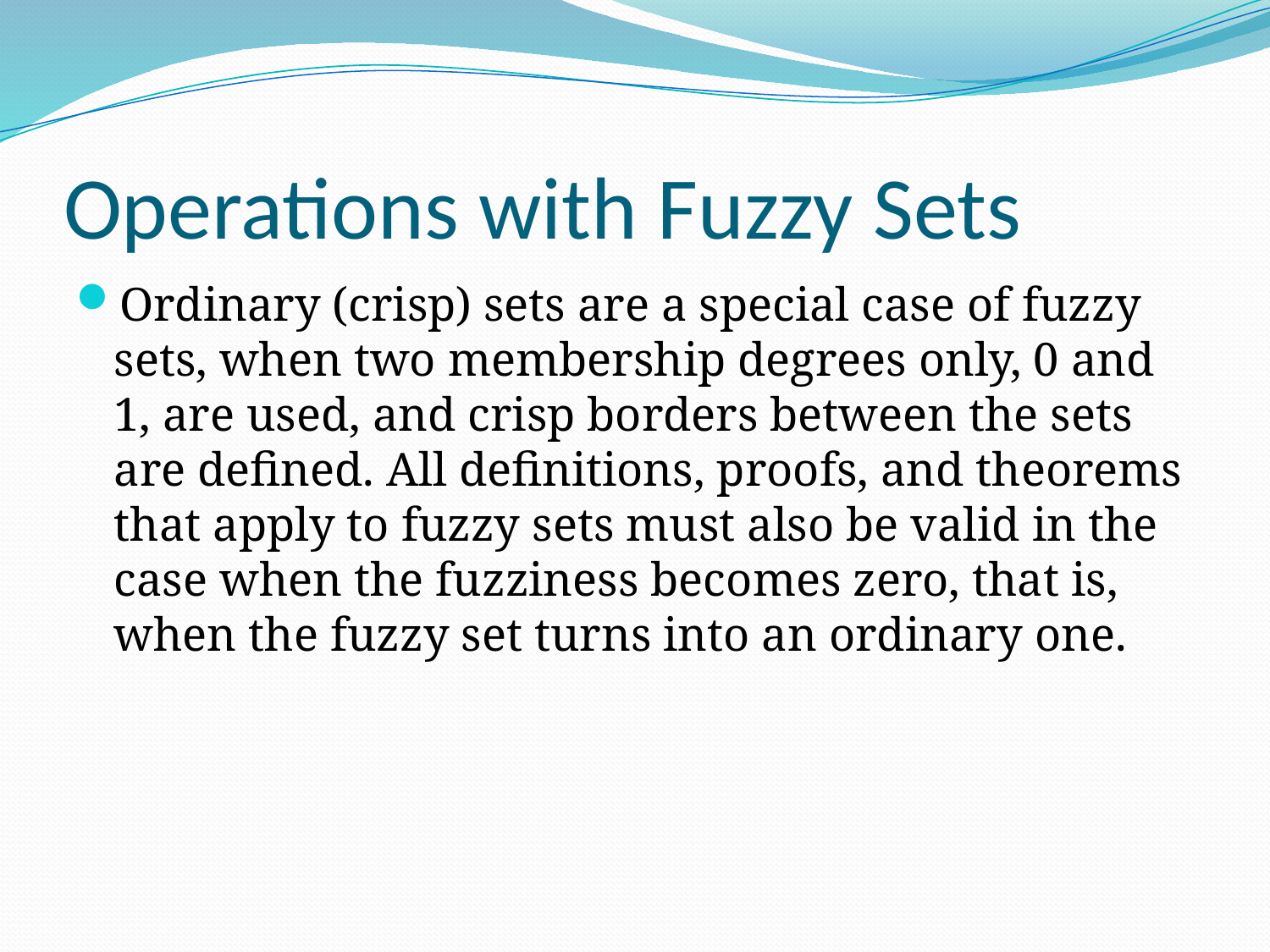

# Operations with Fuzzy Sets
Ordinary (crisp) sets are a special case of fuzzy sets, when two membership degrees only, 0 and 1, are used, and crisp borders between the sets are defined. All definitions, proofs, and theorems that apply to fuzzy sets must also be valid in the case when the fuzziness becomes zero, that is, when the fuzzy set turns into an ordinary one.